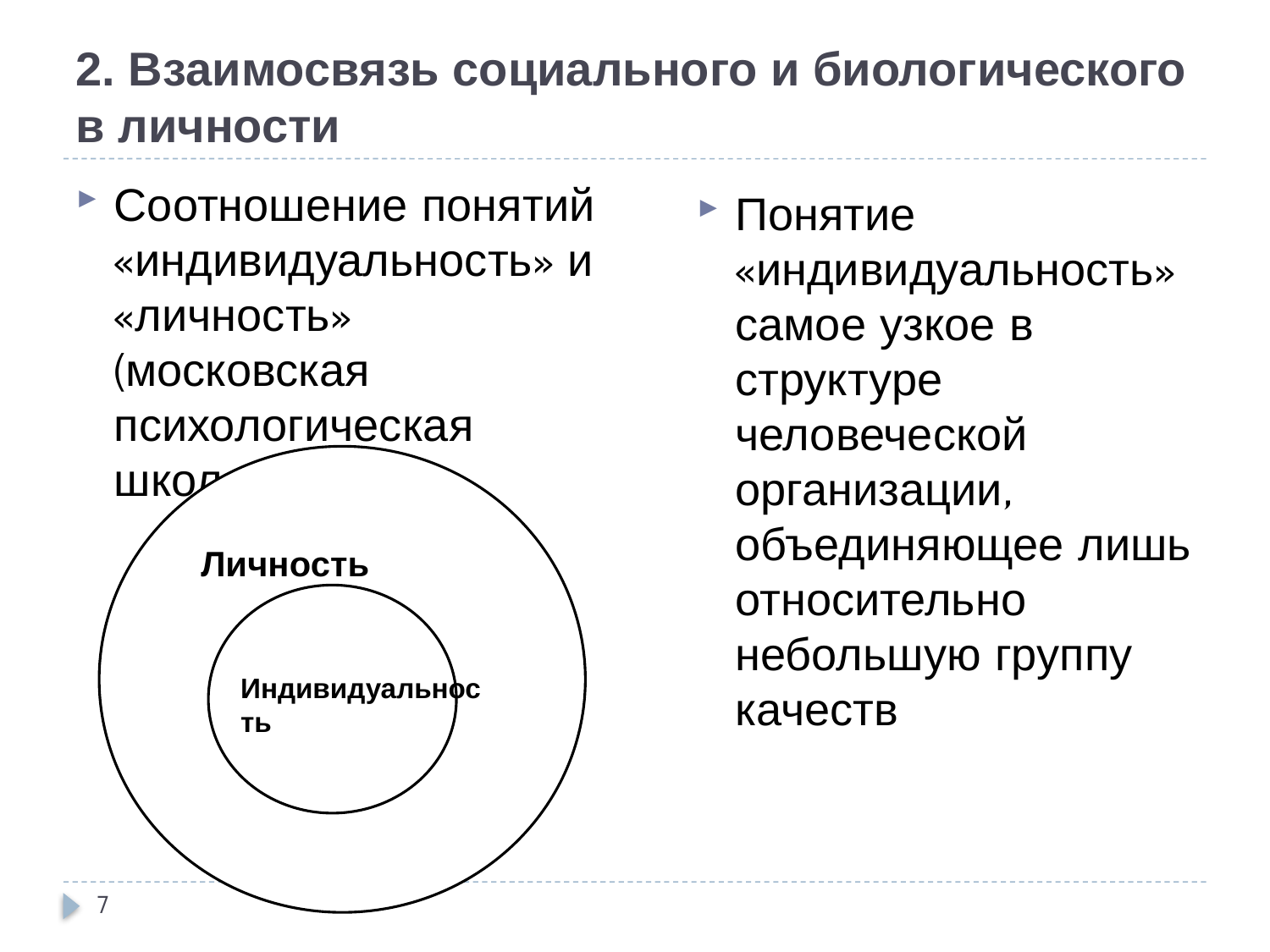

# 2. Взаимосвязь социального и биологического в личности
Соотношение понятий «индивидуальность» и «личность» (московская психологическая школа)

Понятие  «индивидуальность» самое узкое в структуре человеческой организации, объединяющее лишь относительно небольшую группу качеств

Личность
Л
Индивидуальность
7